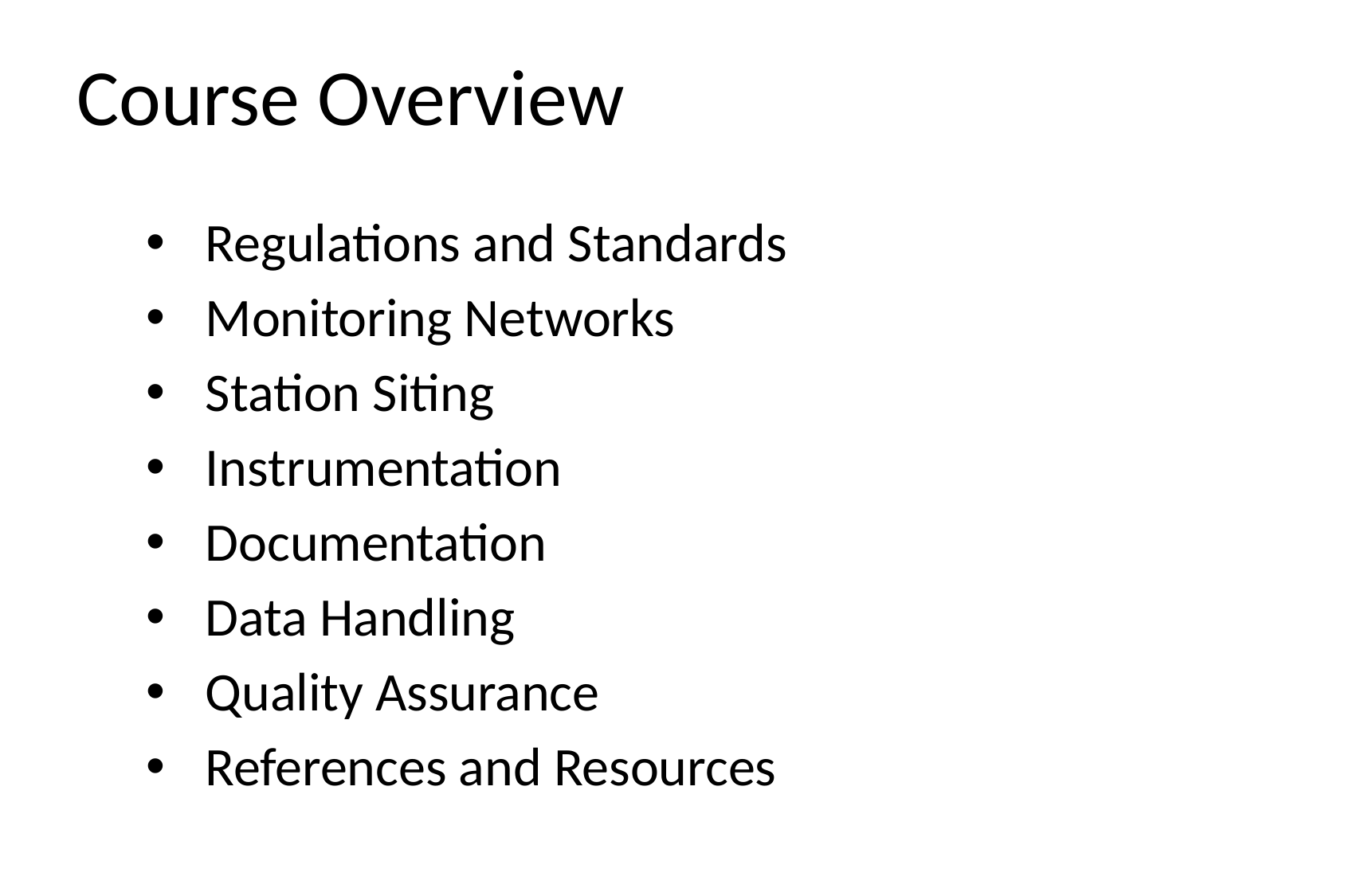

# Course Overview
Regulations and Standards
Monitoring Networks
Station Siting
Instrumentation
Documentation
Data Handling
Quality Assurance
References and Resources